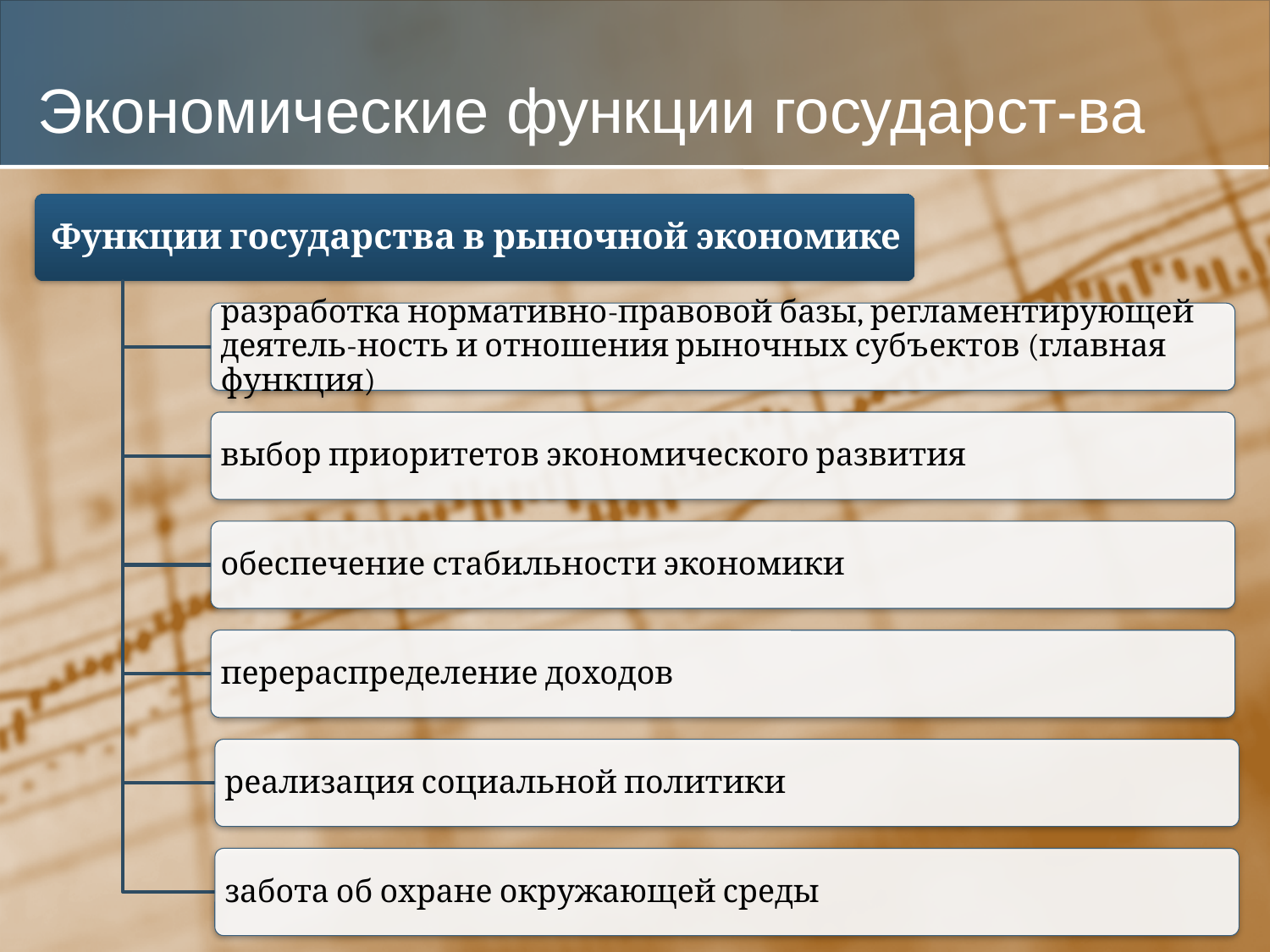

# Экономические функции государст-ва
Функции государства в рыночной экономике
разработка нормативно-правовой базы, регламентирующей деятель-ность и отношения рыночных субъектов (главная функция)
выбор приоритетов экономического развития
обеспечение стабильности экономики
перераспределение доходов
реализация социальной политики
забота об охране окружающей среды